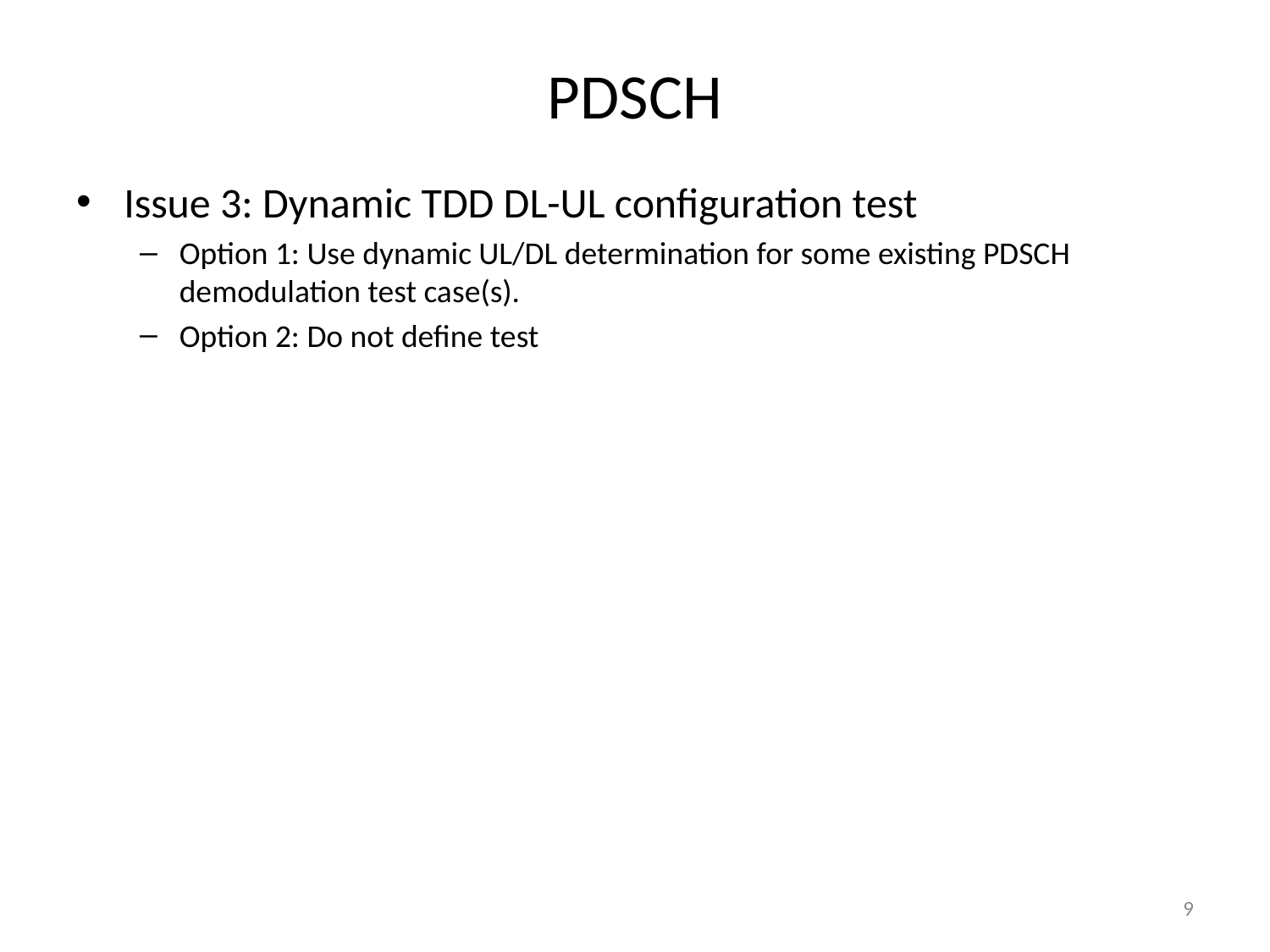

# PDSCH
Issue 3: Dynamic TDD DL-UL configuration test
Option 1: Use dynamic UL/DL determination for some existing PDSCH demodulation test case(s).
Option 2: Do not define test
9